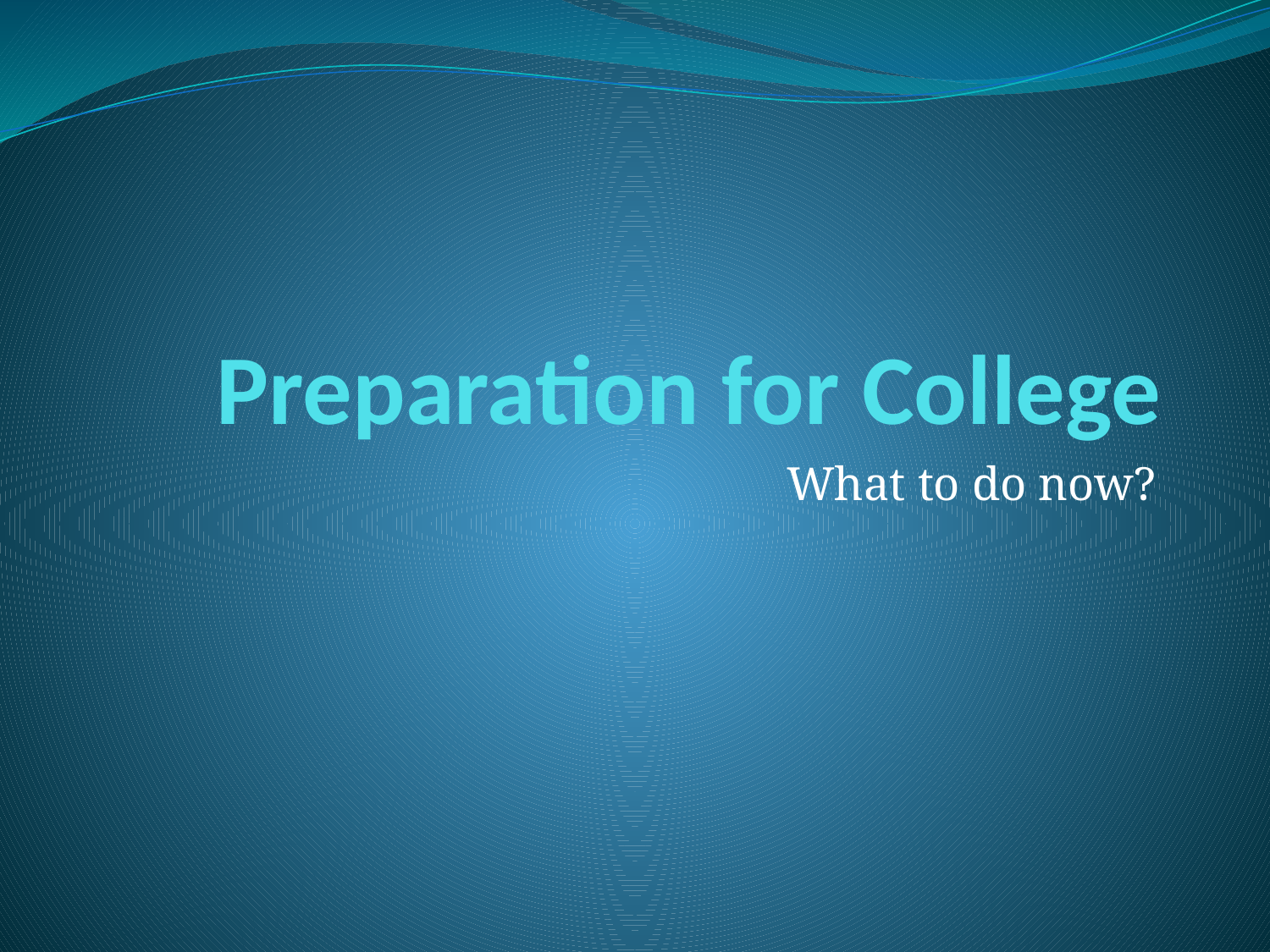

# Preparation for College
What to do now?